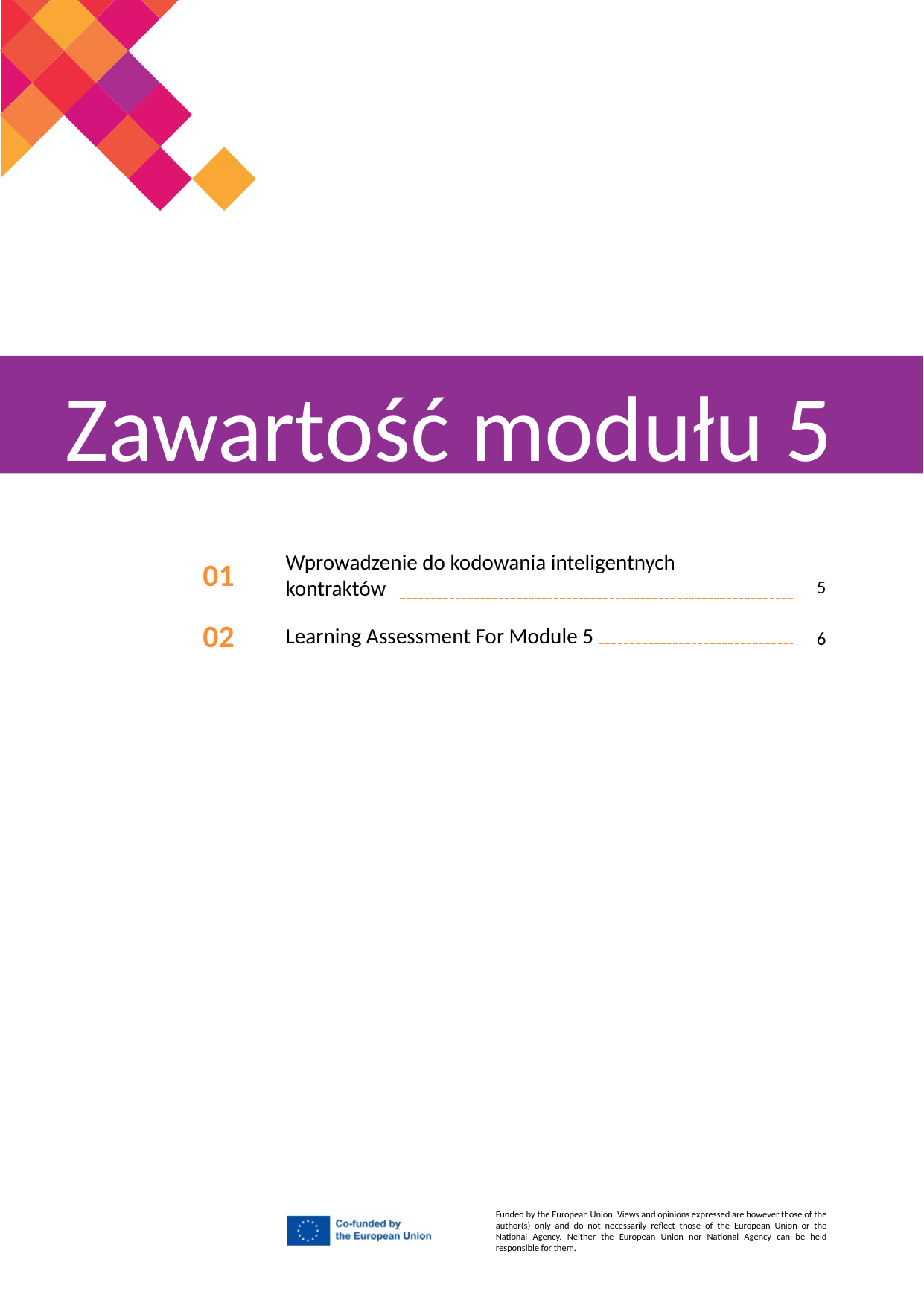

Zawartość modułu 5
01
Wprowadzenie do kodowania inteligentnych kontraktów
5
Learning Assessment For Module 5
02
6